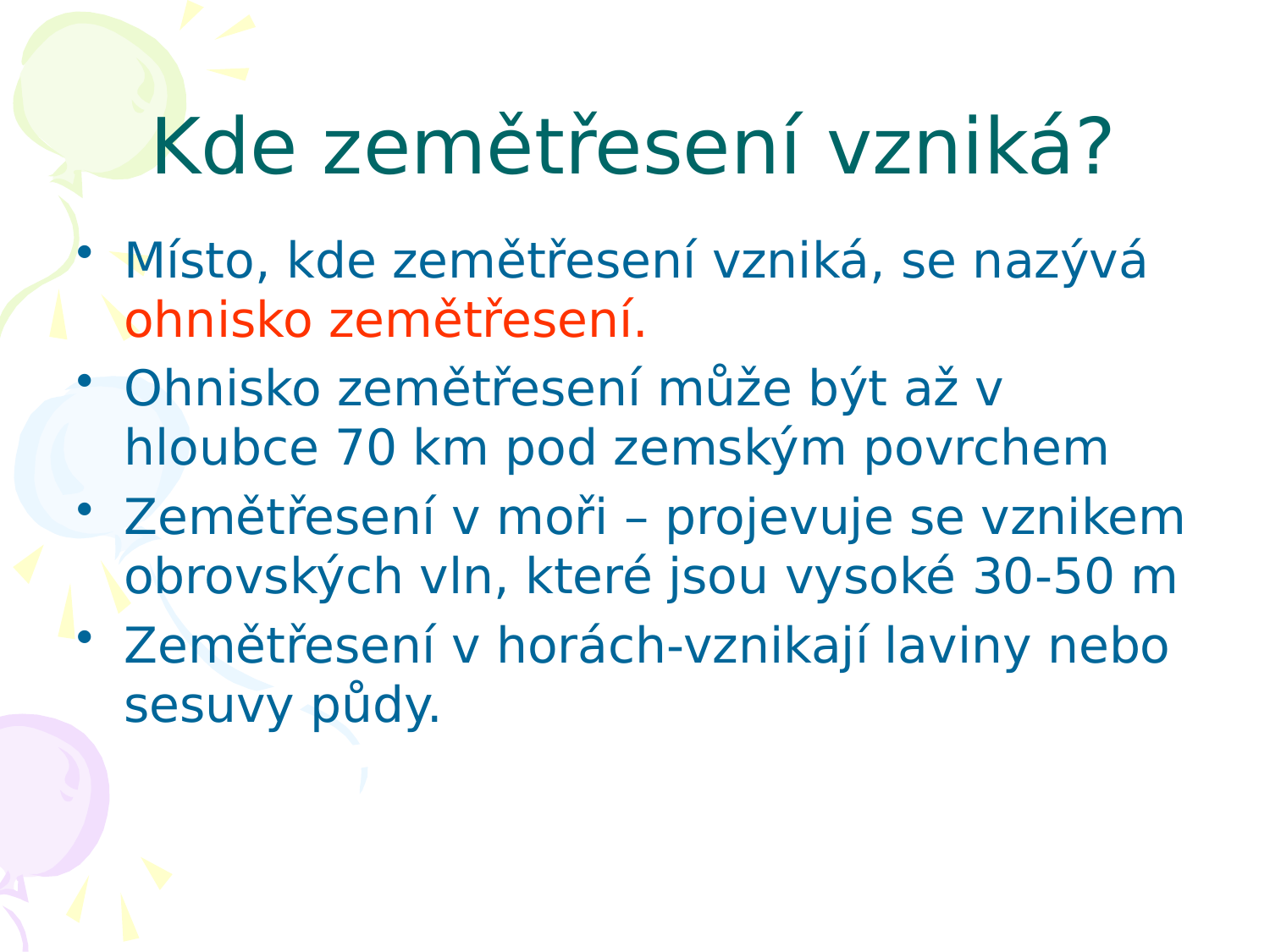

# Kde zemětřesení vzniká?
Místo, kde zemětřesení vzniká, se nazývá ohnisko zemětřesení.
Ohnisko zemětřesení může být až v hloubce 70 km pod zemským povrchem
Zemětřesení v moři – projevuje se vznikem obrovských vln, které jsou vysoké 30-50 m
Zemětřesení v horách-vznikají laviny nebo sesuvy půdy.